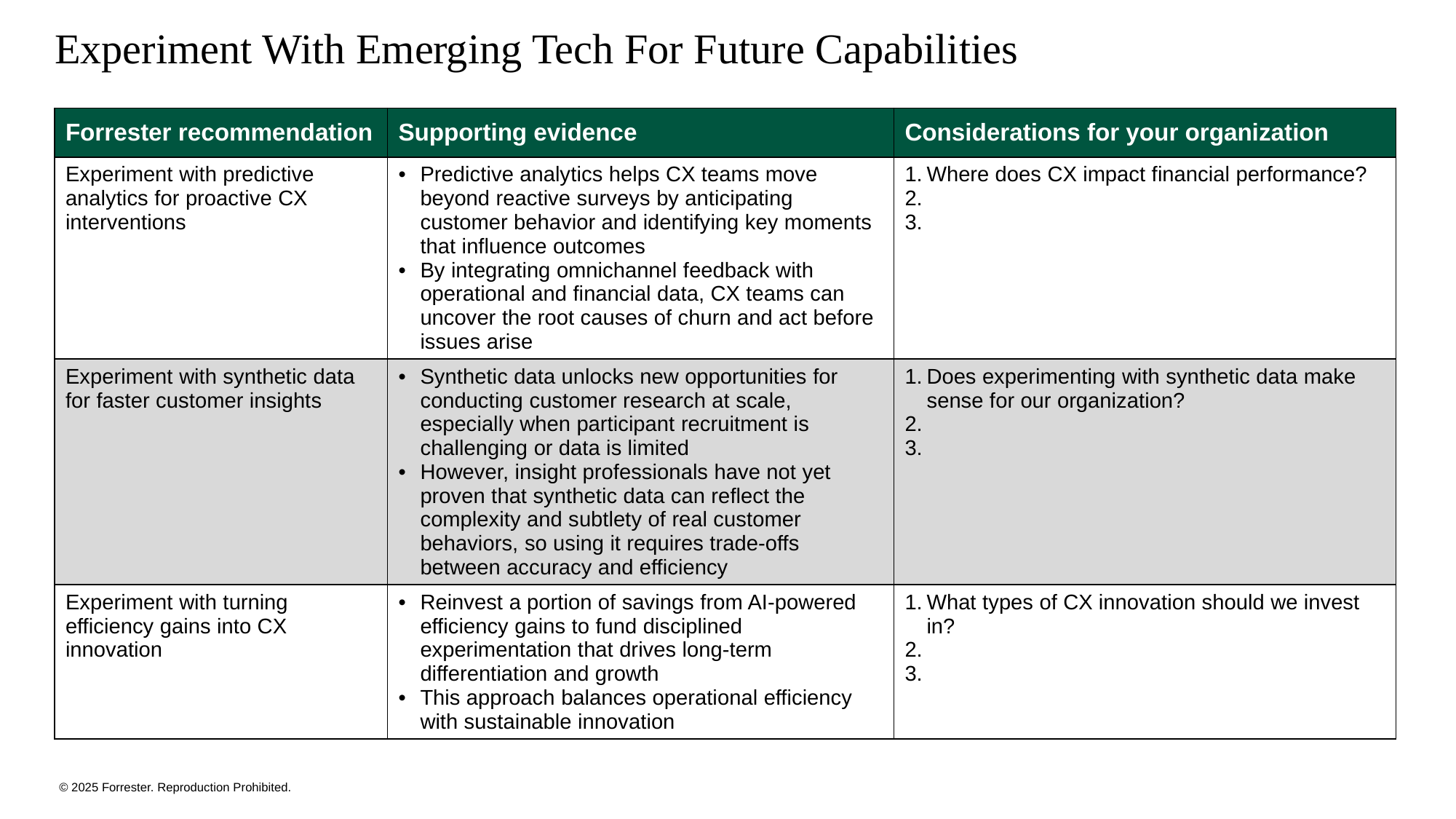

# Experiment With Emerging Tech For Future Capabilities
| Forrester recommendation | Supporting evidence | Considerations for your organization |
| --- | --- | --- |
| Experiment with predictive analytics for proactive CX interventions | Predictive analytics helps CX teams move beyond reactive surveys by anticipating customer behavior and identifying key moments that influence outcomes By integrating omnichannel feedback with operational and financial data, CX teams can uncover the root causes of churn and act before issues arise | Where does CX impact financial performance? |
| Experiment with synthetic data for faster customer insights | Synthetic data unlocks new opportunities for conducting customer research at scale, especially when participant recruitment is challenging or data is limited However, insight professionals have not yet proven that synthetic data can reflect the complexity and subtlety of real customer behaviors, so using it requires trade-offs between accuracy and efficiency | Does experimenting with synthetic data make sense for our organization? |
| Experiment with turning efficiency gains into CX innovation | Reinvest a portion of savings from AI-powered efficiency gains to fund disciplined experimentation that drives long-term differentiation and growth This approach balances operational efficiency with sustainable innovation | What types of CX innovation should we invest in? |